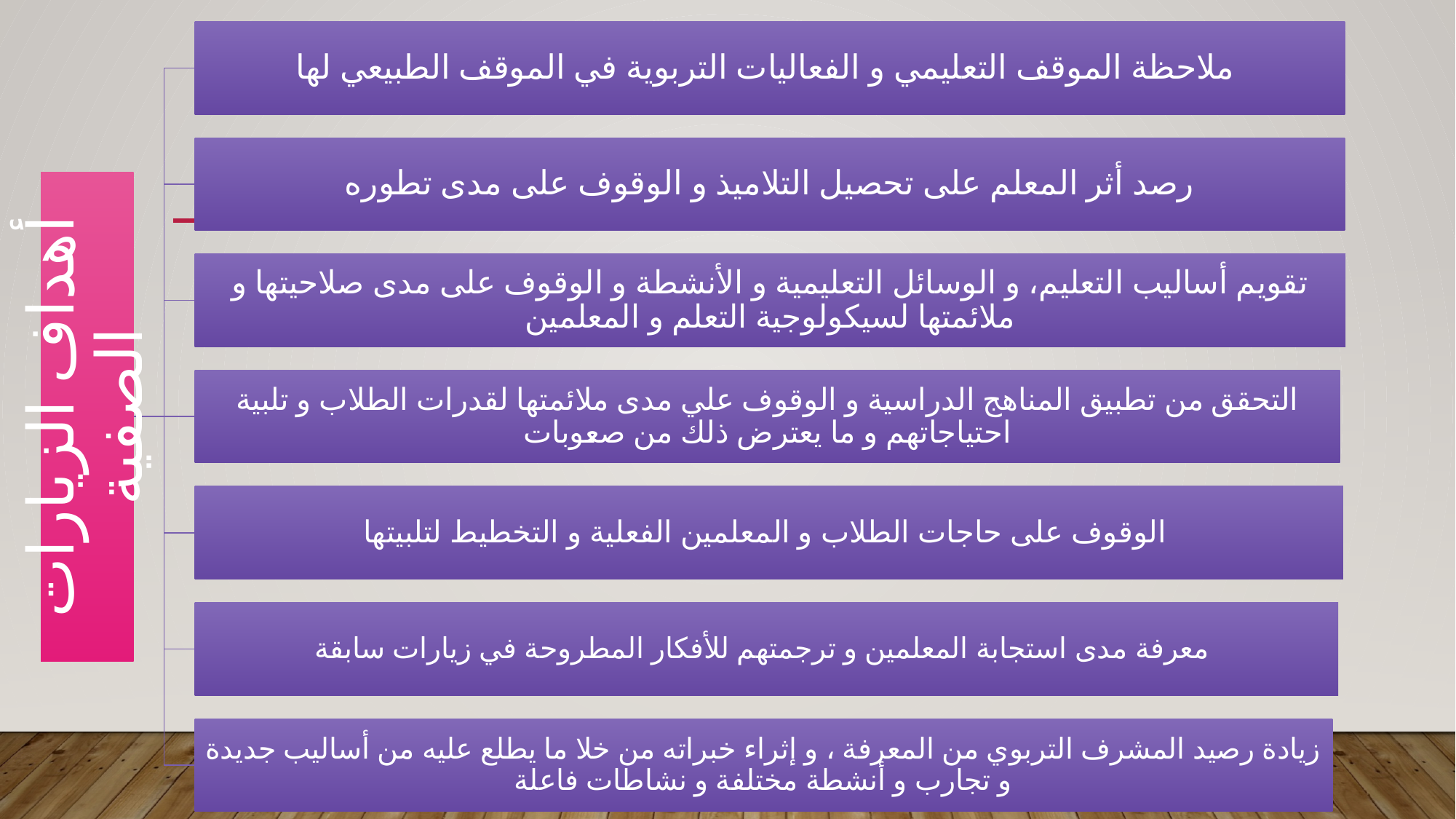

أهداف الزيارات الصفية
ملاحظة الموقف التعليمي و الفعاليات التربوية في الموقف الطبيعي لها
رصد أثر المعلم على تحصيل التلاميذ و الوقوف على مدى تطوره
تقويم أساليب التعليم، و الوسائل التعليمية و الأنشطة و الوقوف على مدى صلاحيتها و ملائمتها لسيكولوجية التعلم و المعلمين
التحقق من تطبيق المناهج الدراسية و الوقوف علي مدى ملائمتها لقدرات الطلاب و تلبية احتياجاتهم و ما يعترض ذلك من صعوبات
الوقوف على حاجات الطلاب و المعلمين الفعلية و التخطيط لتلبيتها
معرفة مدى استجابة المعلمين و ترجمتهم للأفكار المطروحة في زيارات سابقة
زيادة رصيد المشرف التربوي من المعرفة ، و إثراء خبراته من خلا ما يطلع عليه من أساليب جديدة و تجارب و أنشطة مختلفة و نشاطات فاعلة